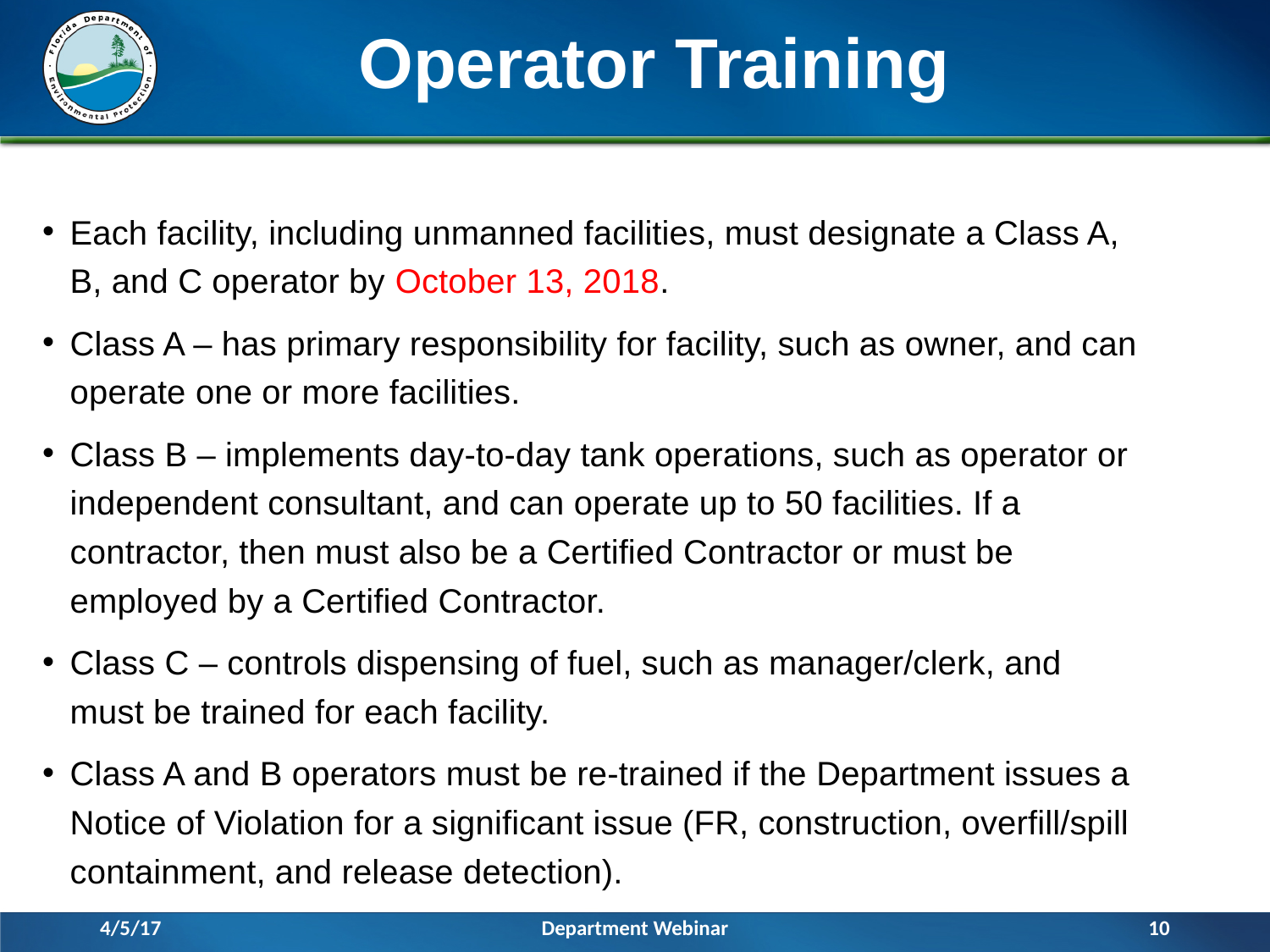

# Operator Training
Each facility, including unmanned facilities, must designate a Class A, B, and C operator by October 13, 2018.
Class A – has primary responsibility for facility, such as owner, and can operate one or more facilities.
Class B – implements day-to-day tank operations, such as operator or independent consultant, and can operate up to 50 facilities. If a contractor, then must also be a Certified Contractor or must be employed by a Certified Contractor.
Class C – controls dispensing of fuel, such as manager/clerk, and must be trained for each facility.
Class A and B operators must be re-trained if the Department issues a Notice of Violation for a significant issue (FR, construction, overfill/spill containment, and release detection).

4/5/17
Department Webinar
10